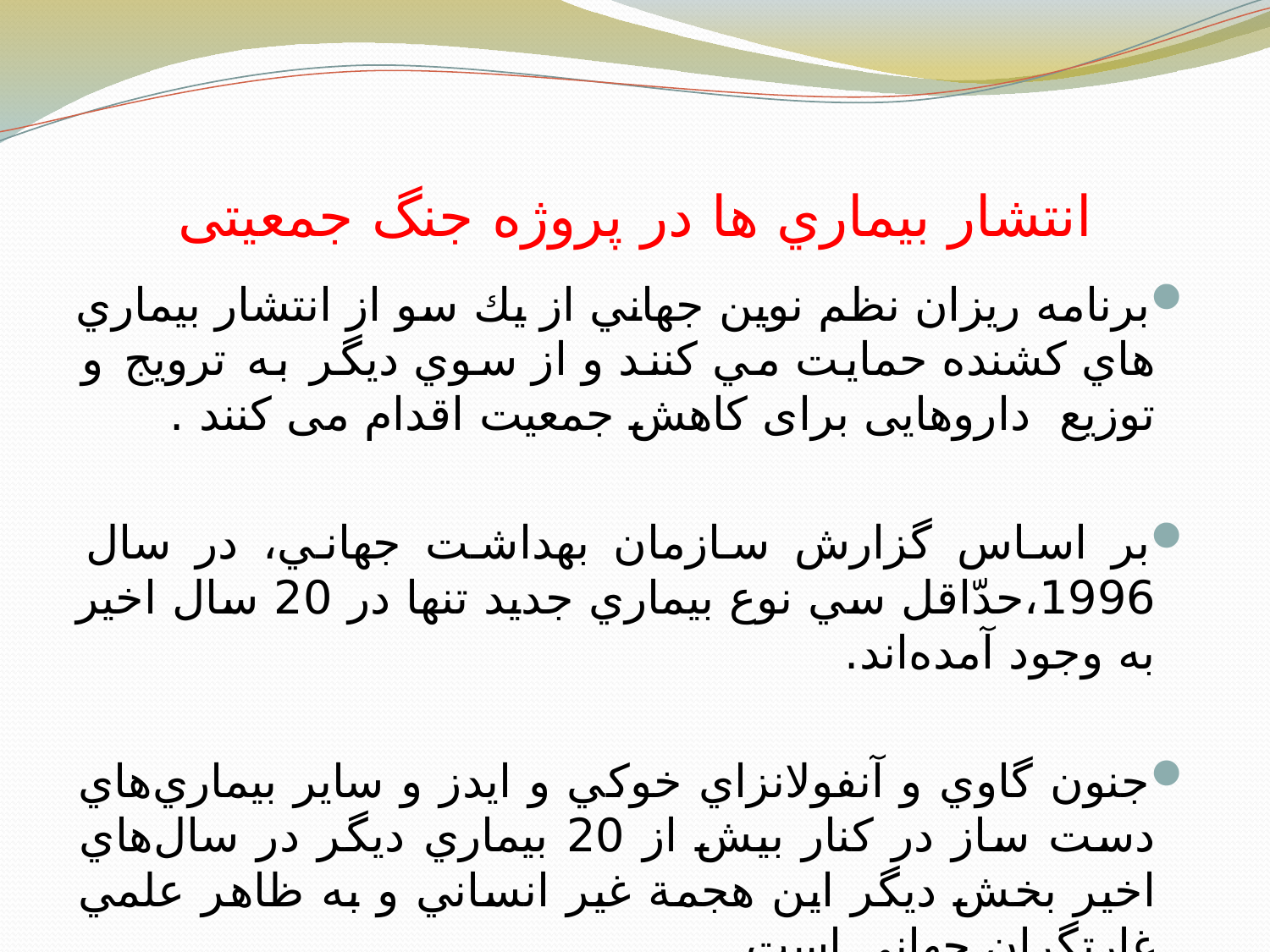

# انتشار بيماري ها در پروژه جنگ جمعیتی
برنامه ريزان نظم نوين جهاني از يك سو از انتشار بيماري هاي كشنده حمايت مي كنند و از سوي ديگر به ترویج و توزیع  داروهایی برای كاهش جمعيت اقدام می کنند .

بر اساس گزارش سازمان بهداشت جهاني، در سال 1996،حدّاقل سي نوع بيماري جديد تنها در 20 سال اخير به وجود آمده‌اند.

جنون گاوي و آنفولانزاي خوكي و ایدز و ساير بيماري‌هاي دست ساز در كنار بيش از 20 بيماري ديگر در سال‌هاي اخير بخش ديگر اين هجمة غير انساني و به ظاهر علمي غارتگران جهاني است.